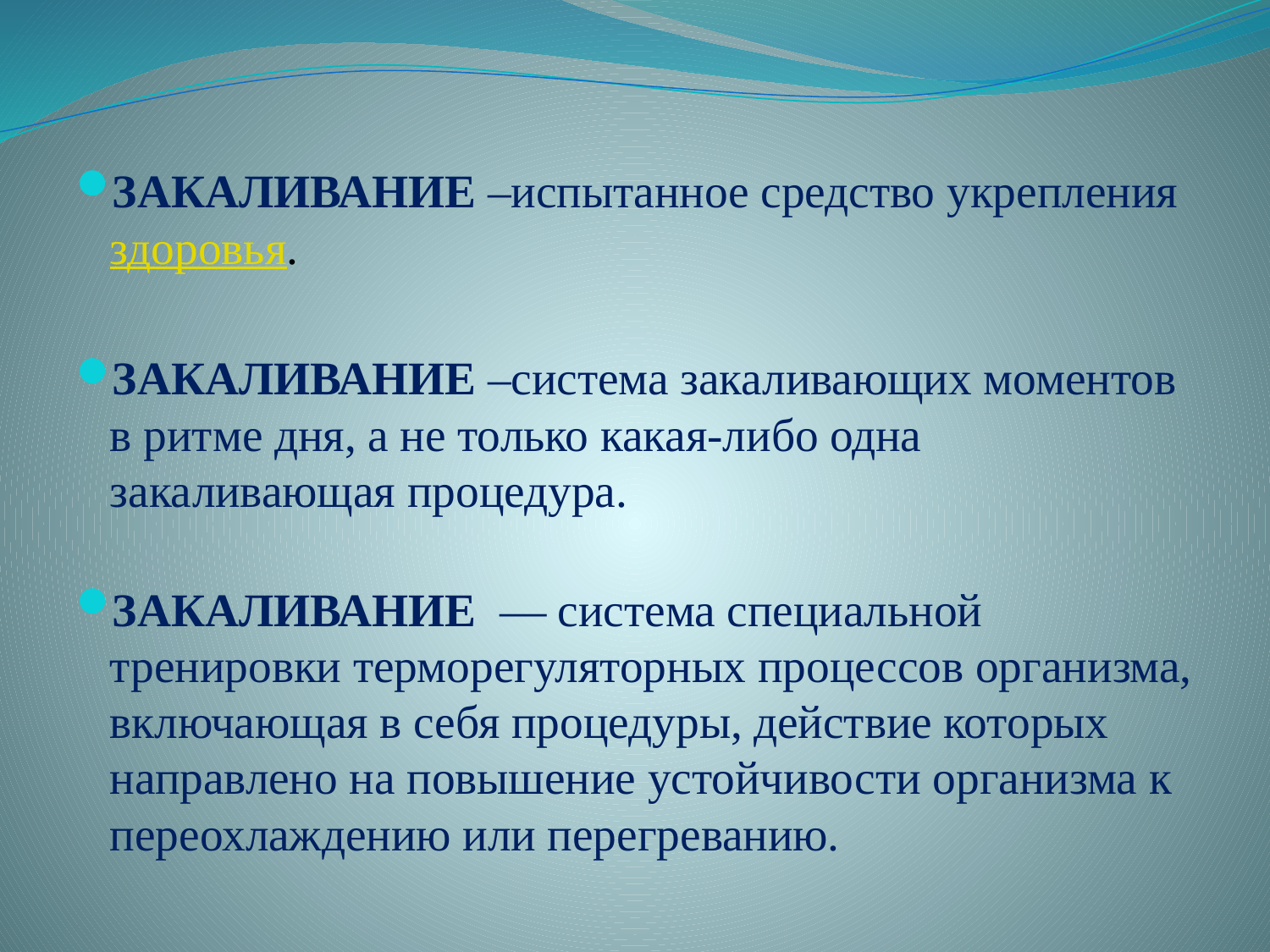

ЗАКАЛИВАНИЕ –испытанное средство укрепления здоровья.

ЗАКАЛИВАНИЕ –система закаливающих моментов в ритме дня, а не только какая-либо одна закаливающая процедура.

ЗАКАЛИВАНИЕ  — система специальной тренировки терморегуляторных процессов организма, включающая в себя процедуры, действие которых направлено на повышение устойчивости организма к переохлаждению или перегреванию.